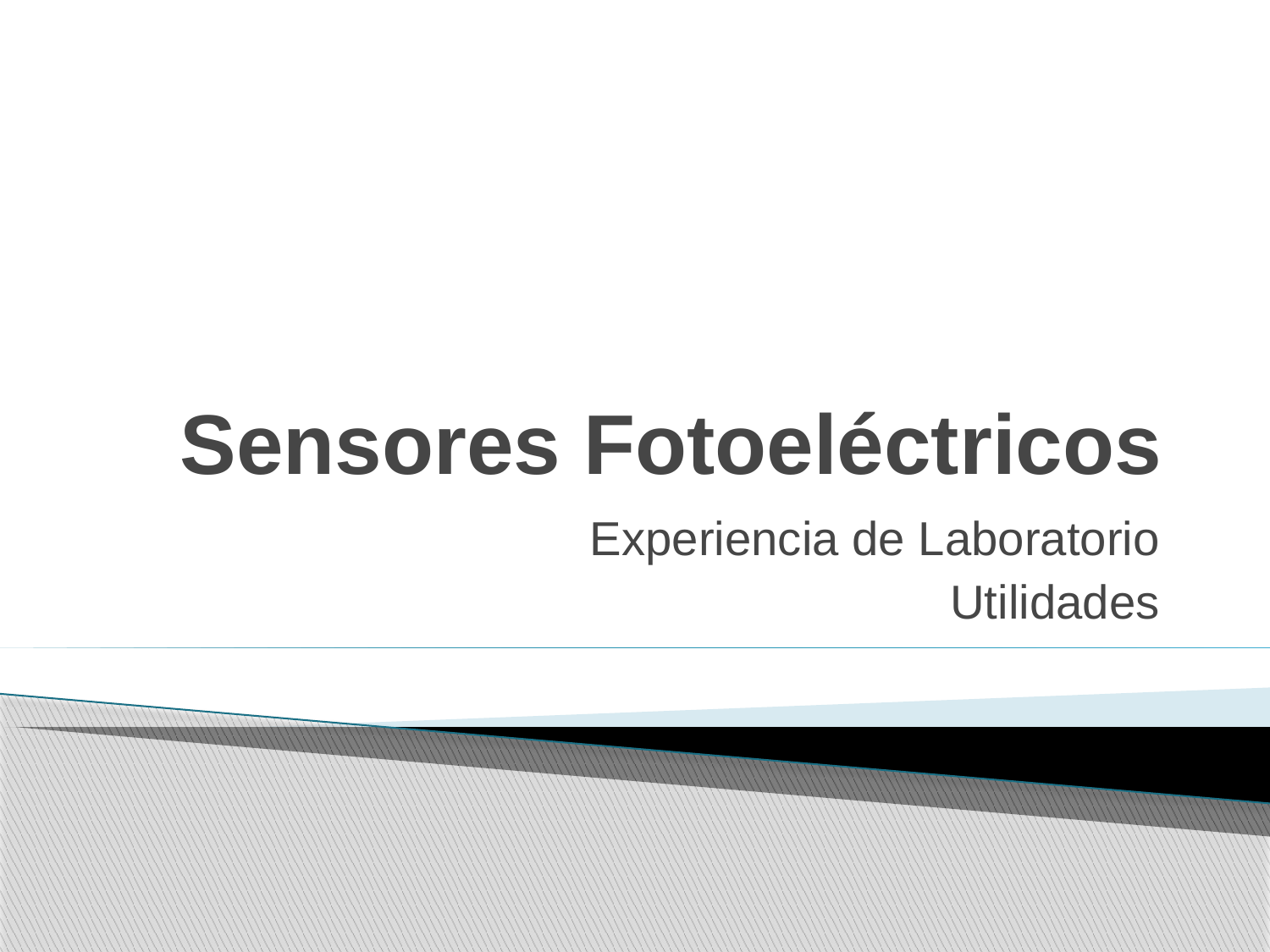

# Sensores Fotoeléctricos
Experiencia de Laboratorio
Utilidades